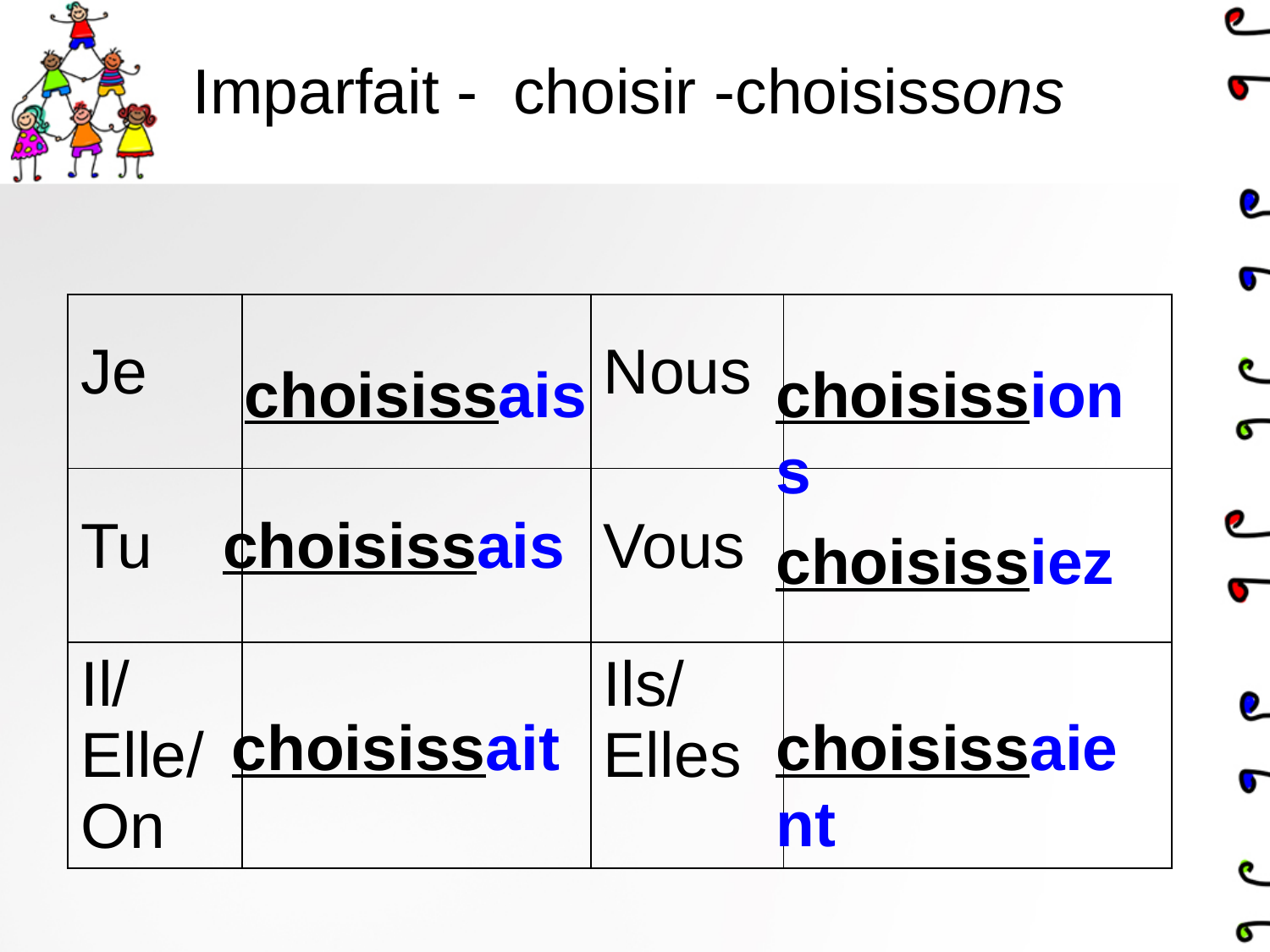

# Imparfait -  choisir -choisissons

| Je |  | Nous |  |
| --- | --- | --- | --- |
| Tu |  | Vous |  |
| Il/ Elle/ On |  | Ils/ Elles |  |
choisissais
choisissions
choisissais
choisissiez
choisissait
choisissaient